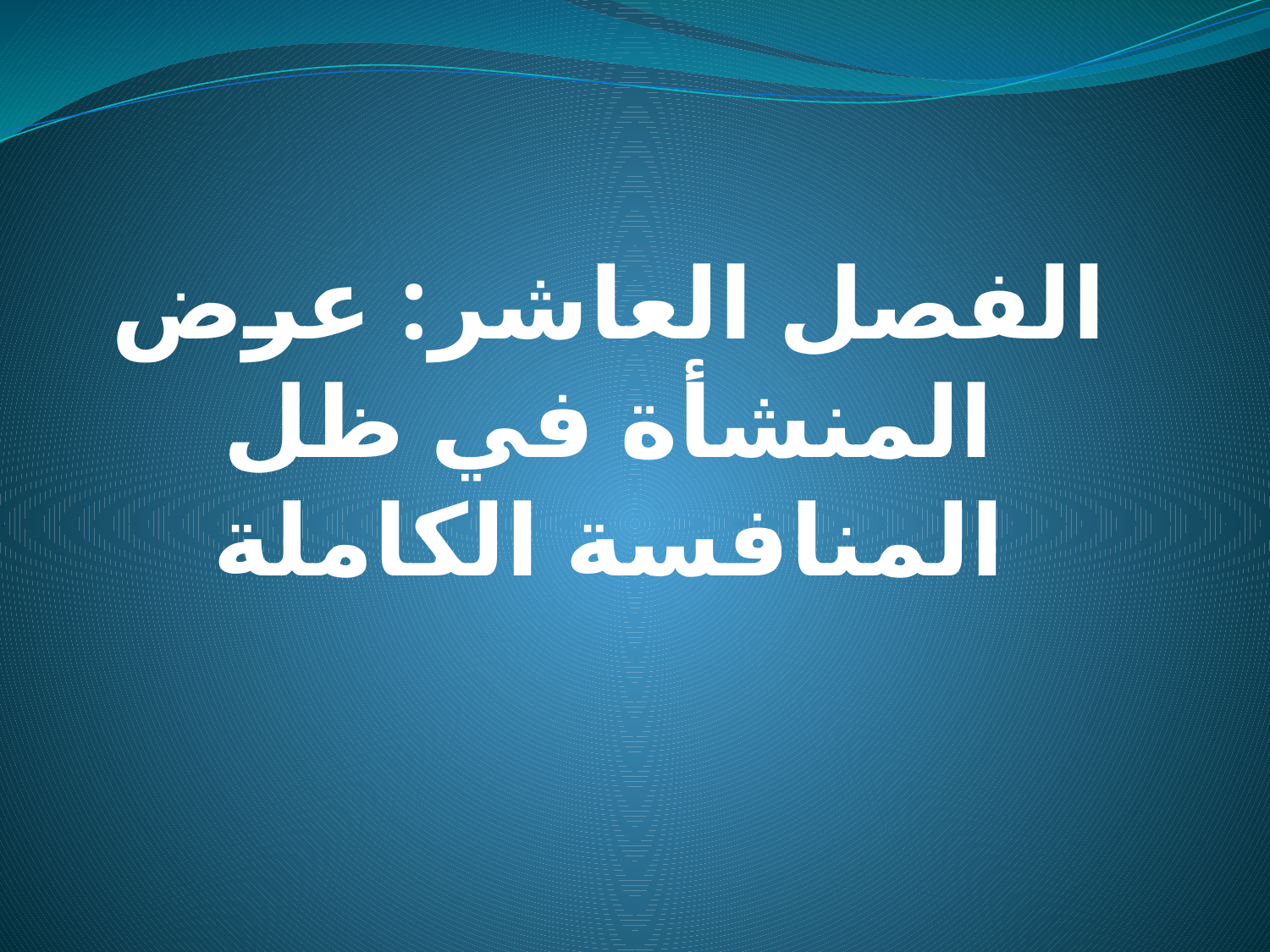

# الفصل العاشر: عرض المنشأة في ظل المنافسة الكاملة